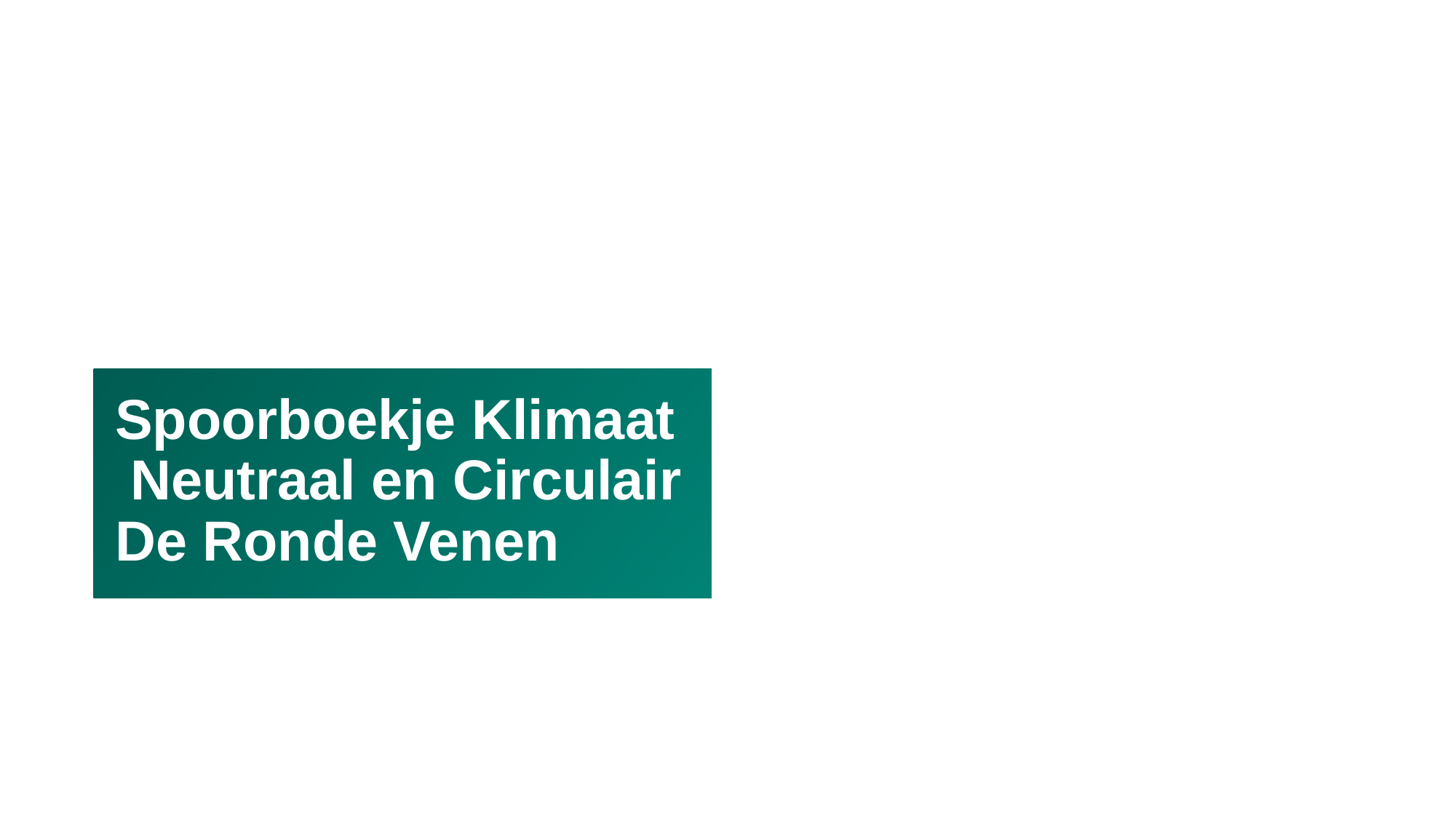

# Spoorboekje Klimaat  Neutraal en Circulair De Ronde Venen